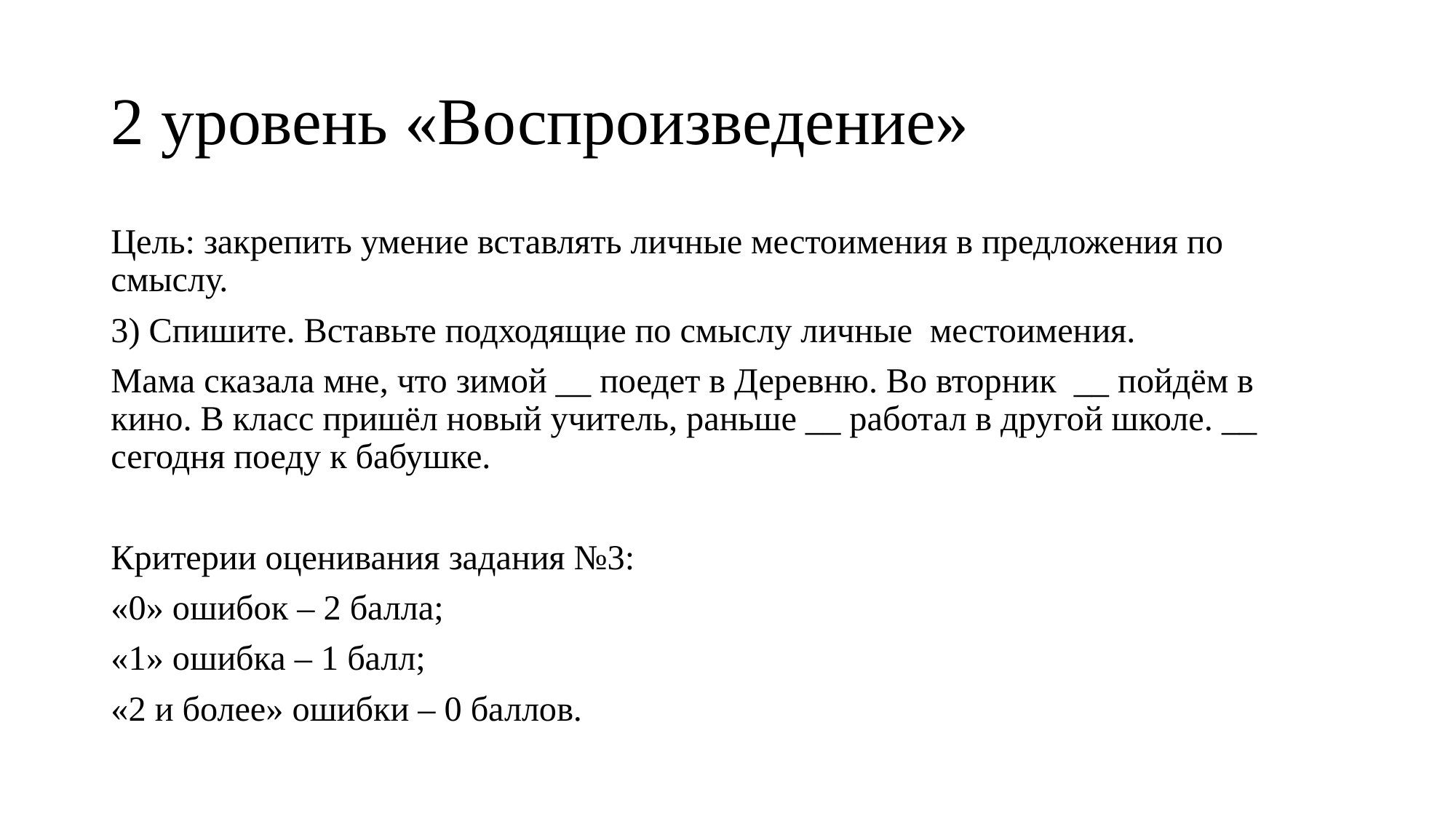

# 2 уровень «Воспроизведение»
Цель: закрепить умение вставлять личные местоимения в предложения по смыслу.
3) Спишите. Вставьте подходящие по смыслу личные  местоимения.
Мама сказала мне, что зимой __ поедет в Деревню. Во вторник  __ пойдём в кино. В класс пришёл новый учитель, раньше __ работал в другой школе. __ сегодня поеду к бабушке.

Критерии оценивания задания №3:
«0» ошибок – 2 балла;
«1» ошибка – 1 балл;
«2 и более» ошибки – 0 баллов.